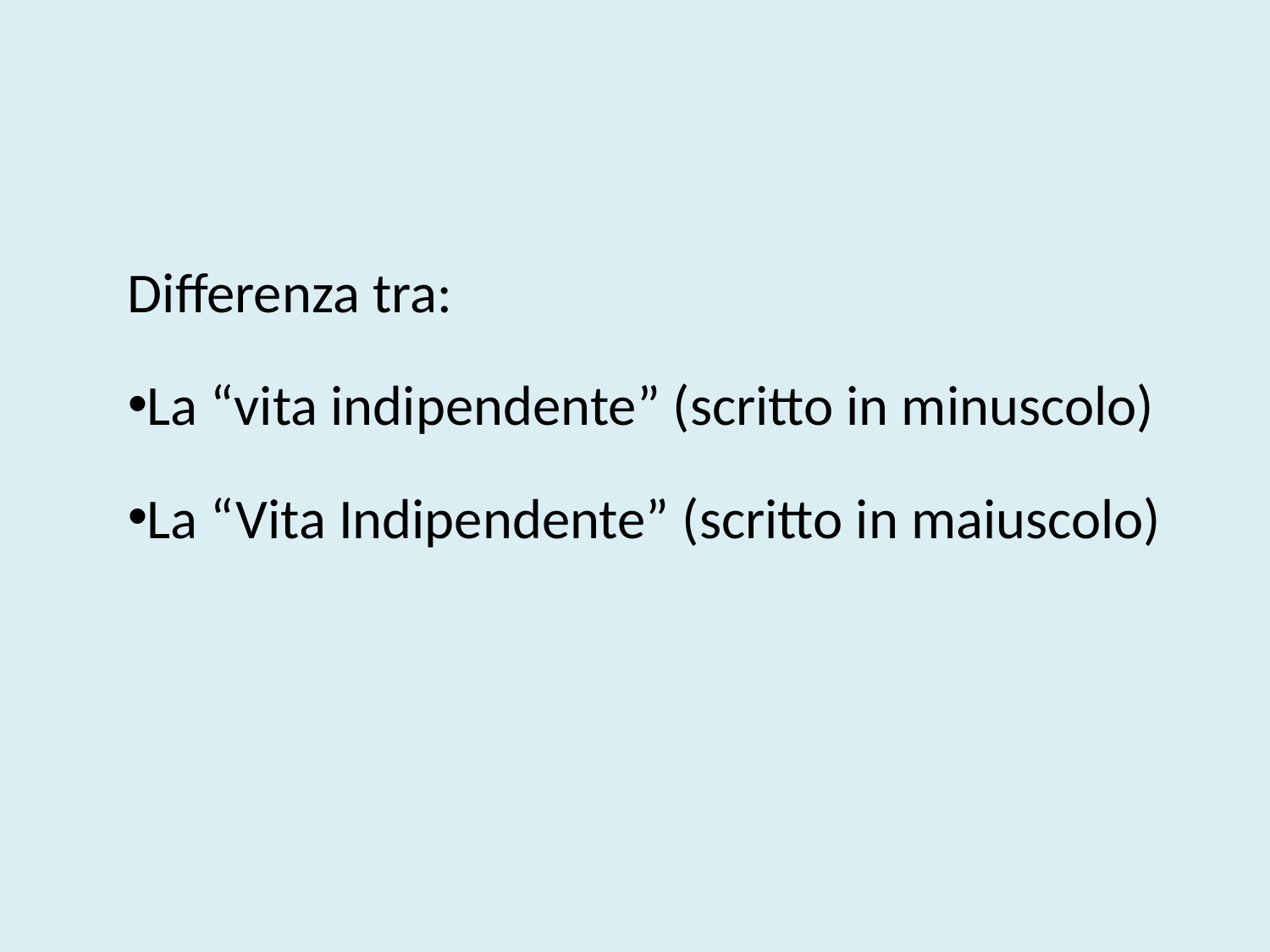

Differenza tra:
La “vita indipendente” (scritto in minuscolo)
La “Vita Indipendente” (scritto in maiuscolo)